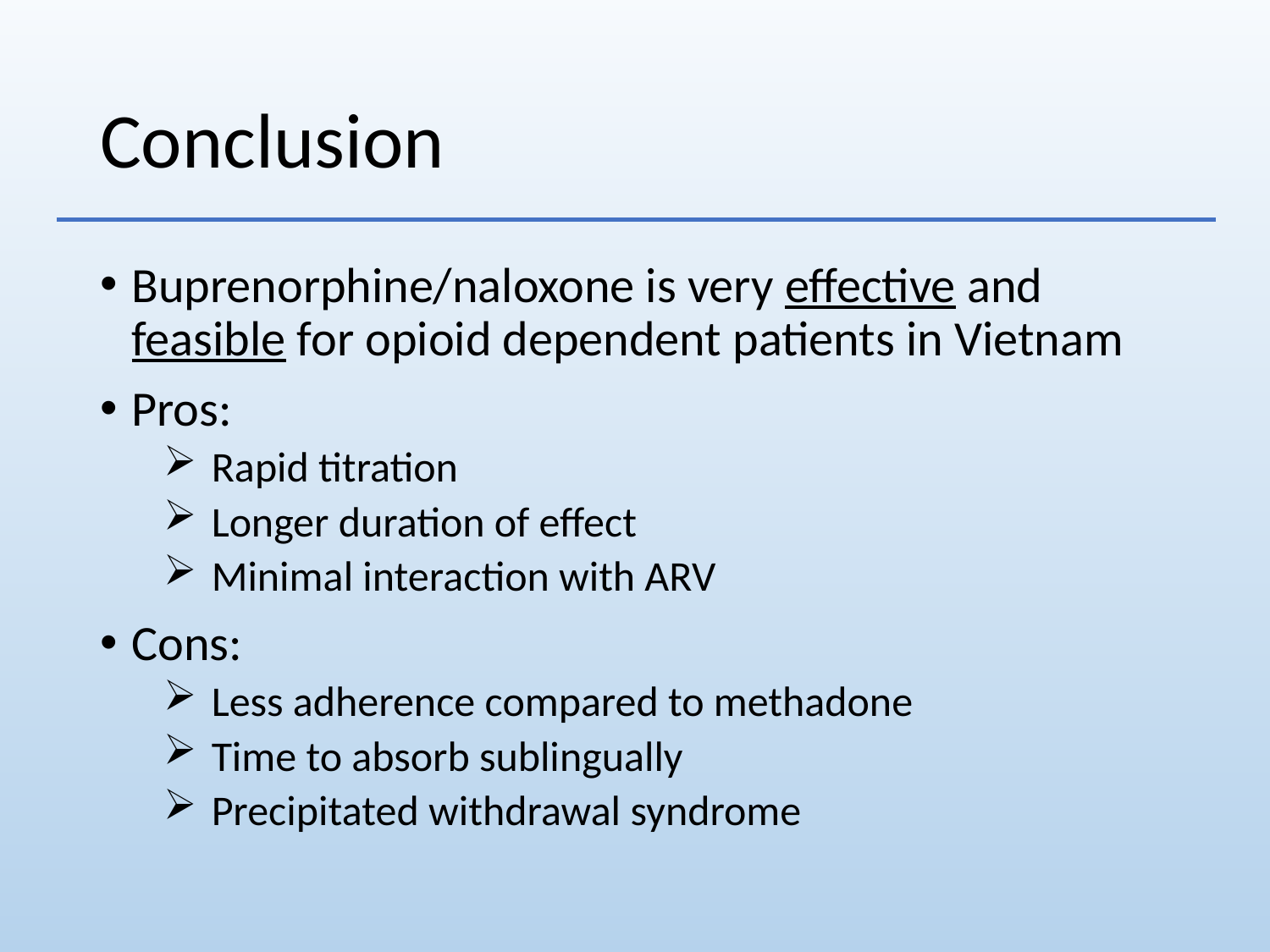

# Conclusion
Buprenorphine/naloxone is very effective and feasible for opioid dependent patients in Vietnam
Pros:
Rapid titration
Longer duration of effect
Minimal interaction with ARV
Cons:
Less adherence compared to methadone
Time to absorb sublingually
Precipitated withdrawal syndrome